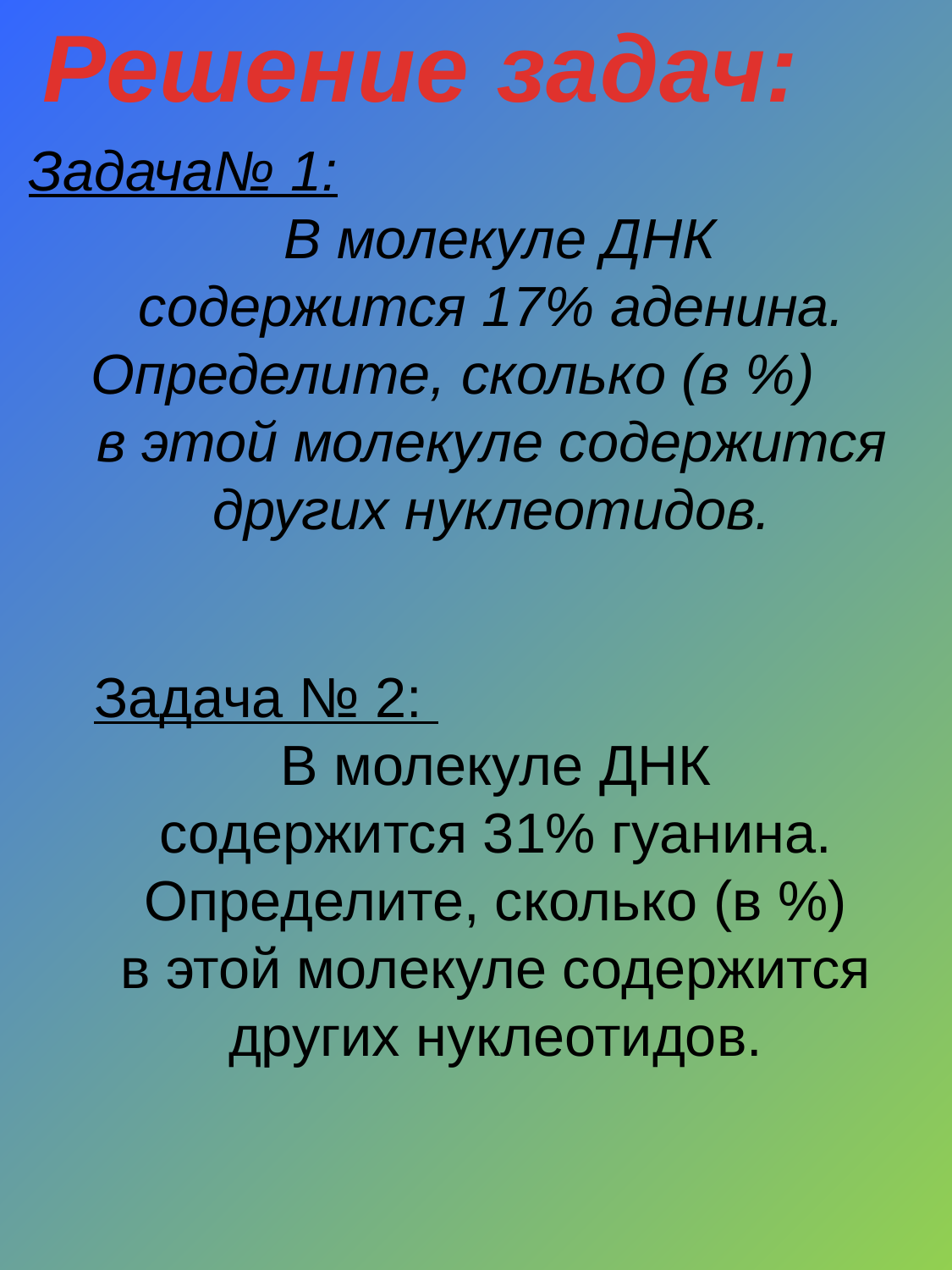

Решение задач:
Задача№ 1:
 В молекуле ДНК содержится 17% аденина. Определите, сколько (в %)      в этой молекуле содержится других нуклеотидов.
 Задача № 2:
В молекуле ДНК содержится 31% гуанина. Определите, сколько (в %) в этой молекуле содержится других нуклеотидов.